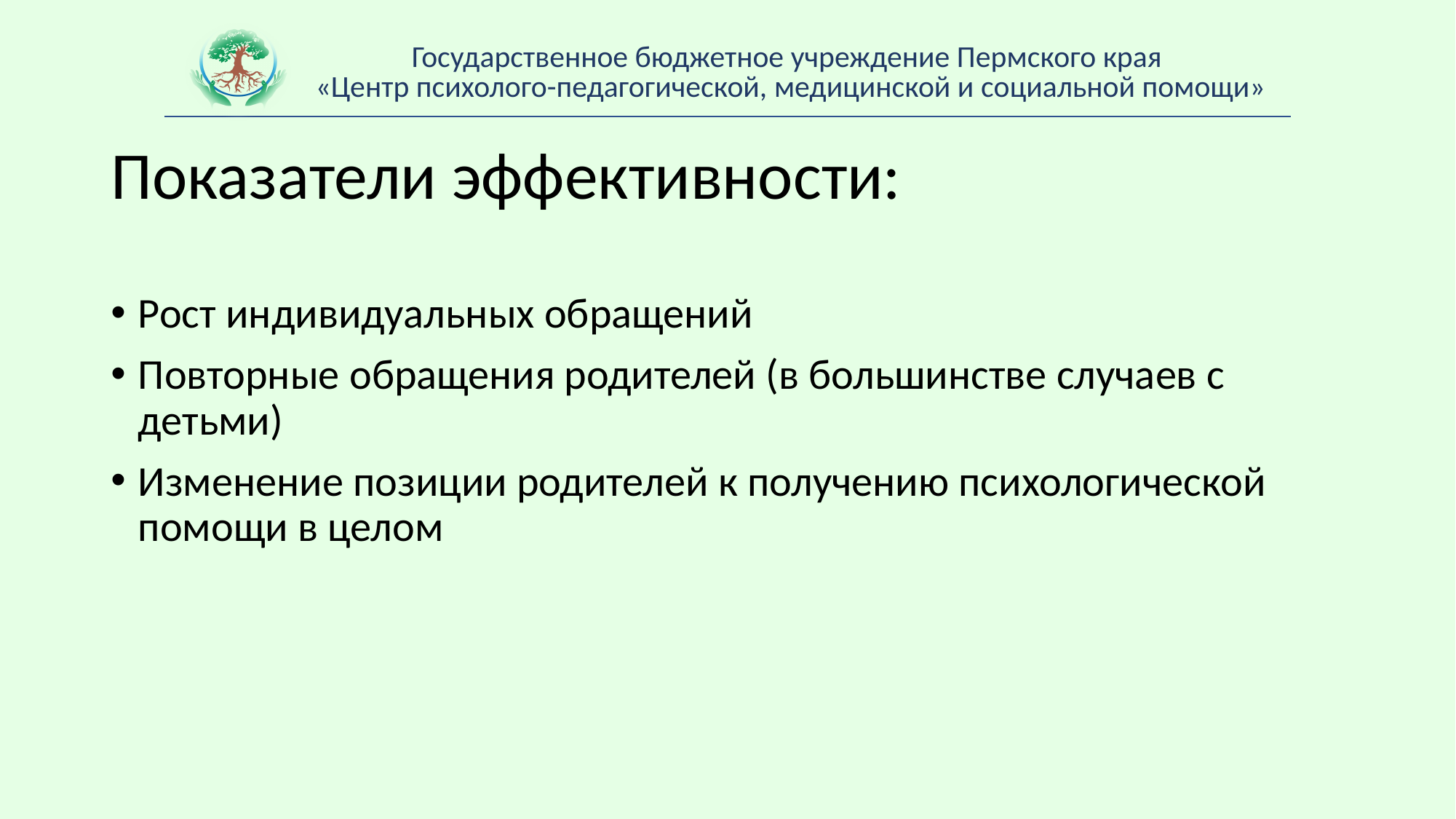

# Показатели эффективности:
Рост индивидуальных обращений
Повторные обращения родителей (в большинстве случаев с детьми)
Изменение позиции родителей к получению психологической помощи в целом